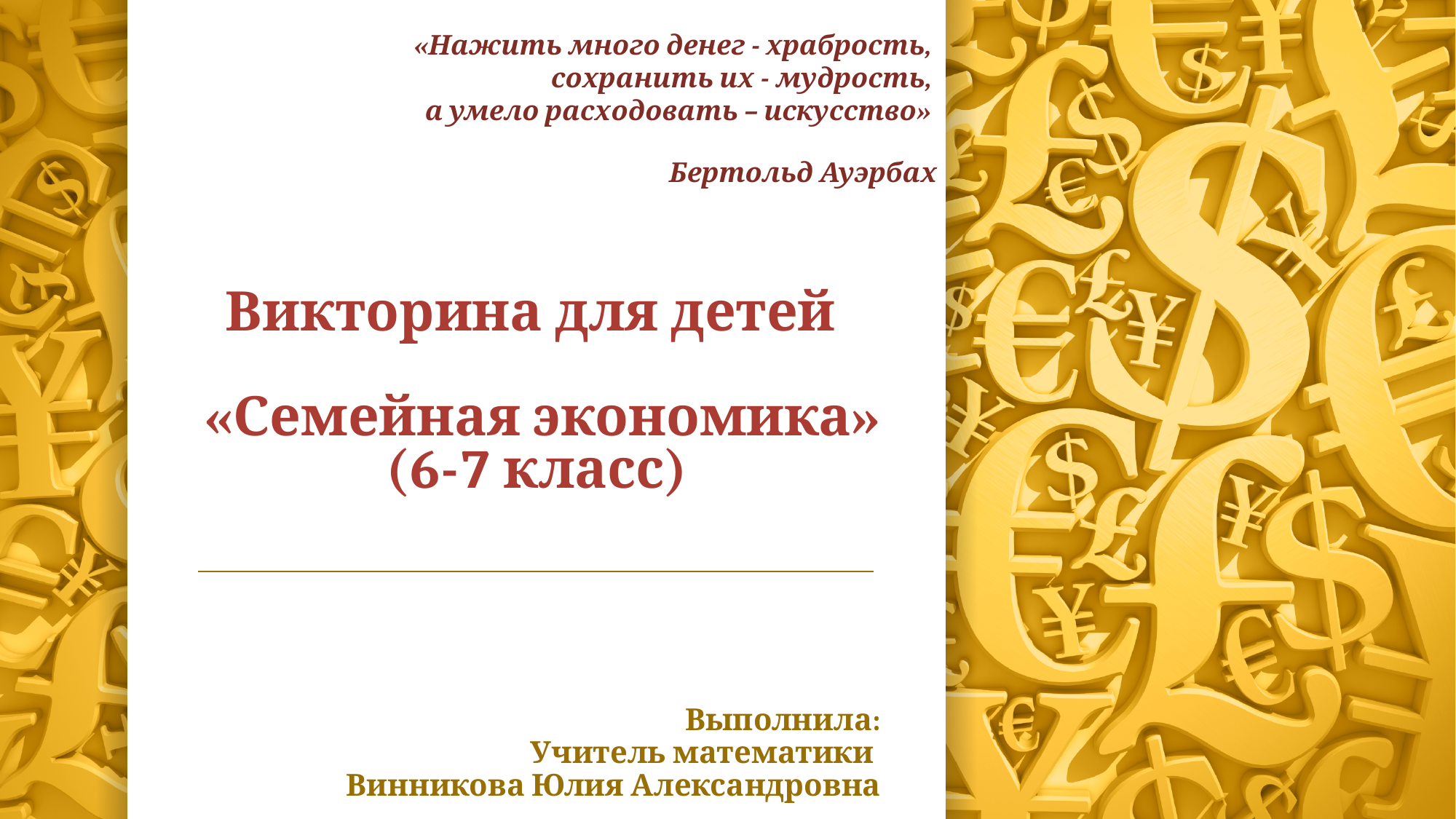

«Нажить много денег - храбрость,
сохранить их - мудрость,
а умело расходовать – искусство»
Бертольд Ауэрбах
# Викторина для детей «Семейная экономика» (6-7 класс)

Выполнила:
Учитель математики
Винникова Юлия Александровна